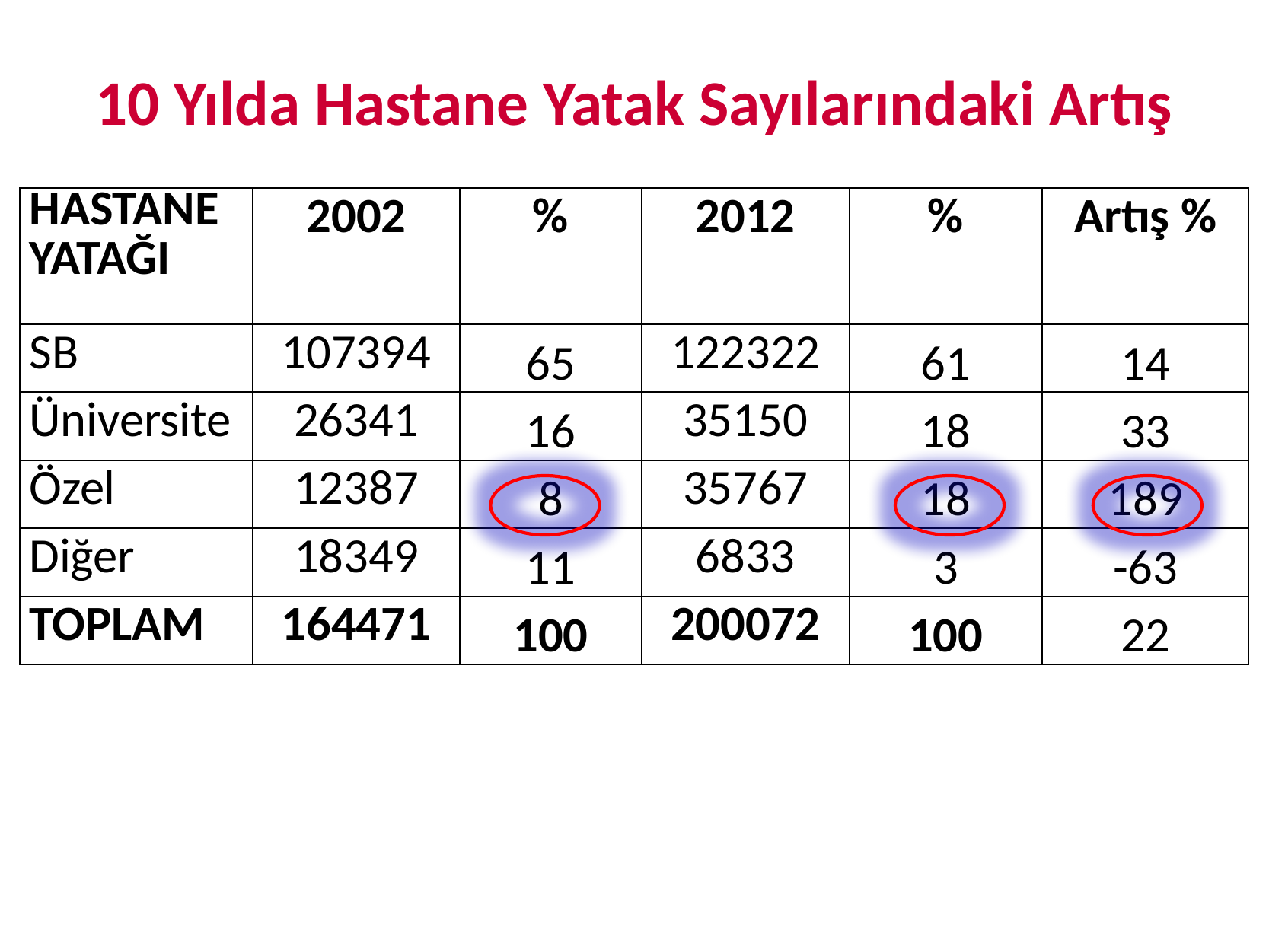

# 10 Yılda Hastane Yatak Sayılarındaki Artış
| HASTANE YATAĞI | 2002 | % | 2012 | % | Artış % |
| --- | --- | --- | --- | --- | --- |
| SB | 107394 | 65 | 122322 | 61 | 14 |
| Üniversite | 26341 | 16 | 35150 | 18 | 33 |
| Özel | 12387 | 8 | 35767 | 18 | 189 |
| Diğer | 18349 | 11 | 6833 | 3 | -63 |
| TOPLAM | 164471 | 100 | 200072 | 100 | 22 |